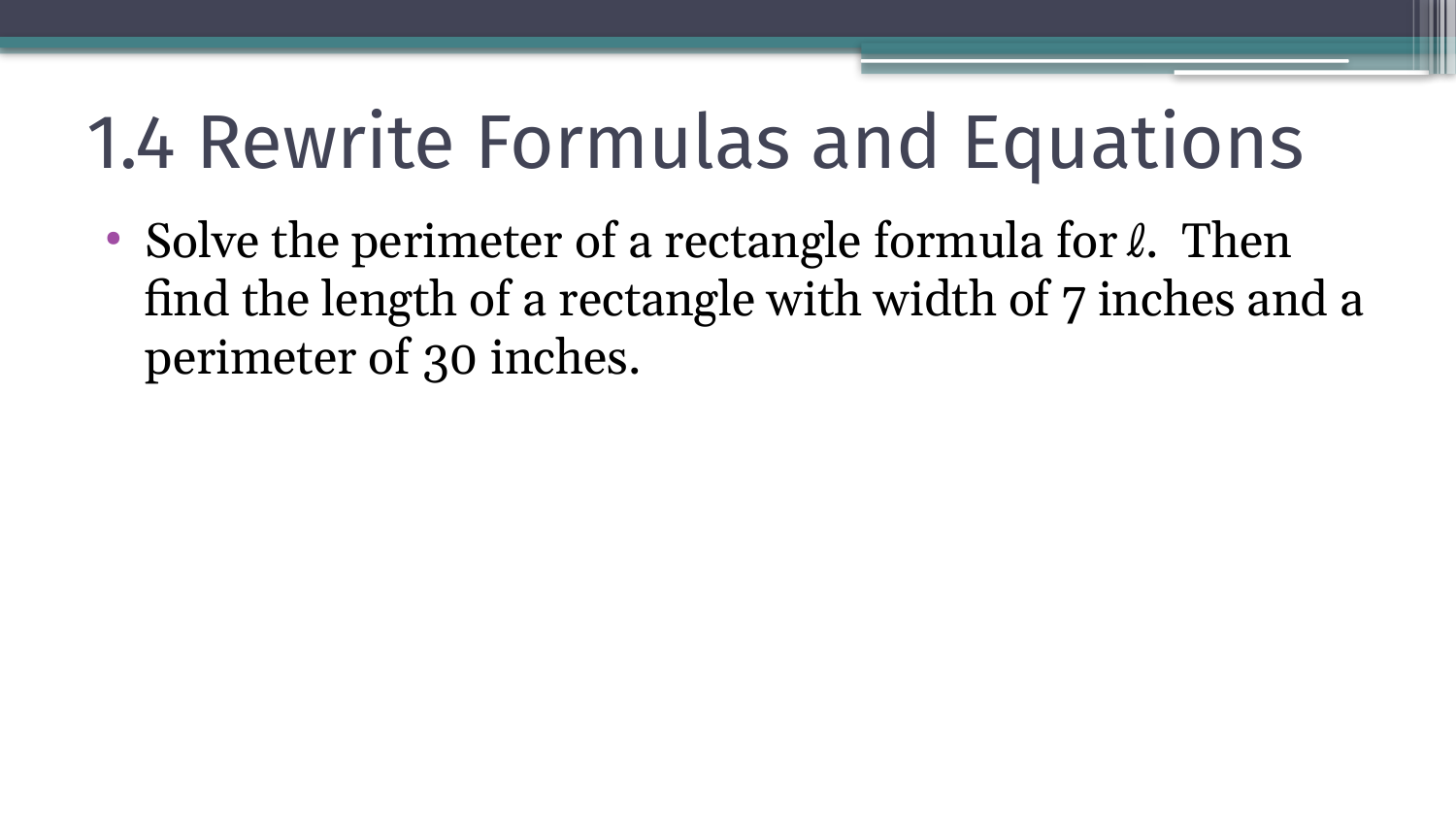

# 1.4 Rewrite Formulas and Equations
Solve the perimeter of a rectangle formula for ℓ.  Then find the length of a rectangle with width of 7 inches and a perimeter of 30 inches.